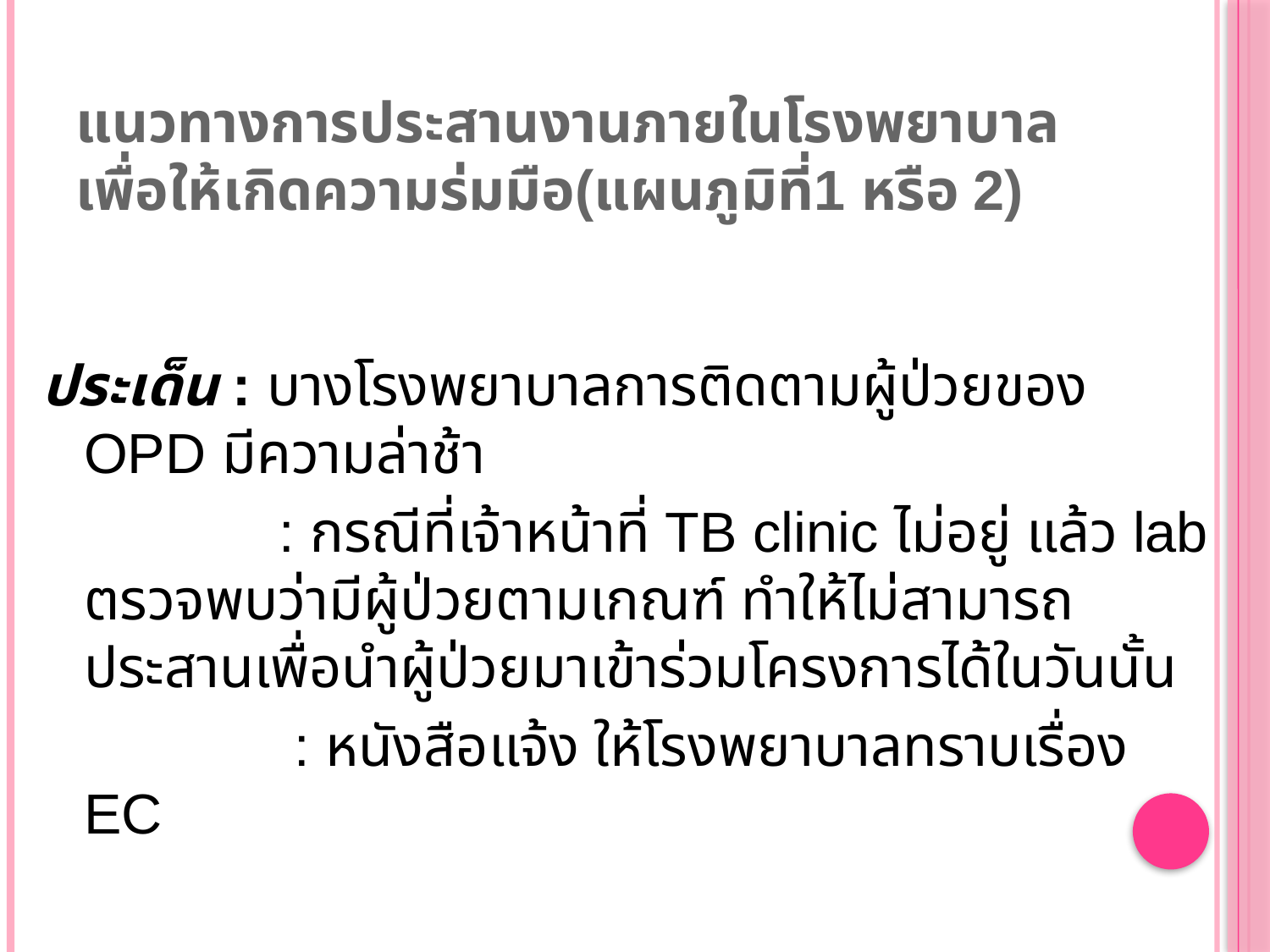

ประเด็น : บางโรงพยาบาลการติดตามผู้ป่วยของ OPD มีความล่าช้า
                 : กรณีที่เจ้าหน้าที่ TB clinic ไม่อยู่ แล้ว lab ตรวจพบว่ามีผู้ป่วยตามเกณฑ์ ทำให้ไม่สามารถประสานเพื่อนำผู้ป่วยมาเข้าร่วมโครงการได้ในวันนั้น
                  : หนังสือแจ้ง ให้โรงพยาบาลทราบเรื่อง EC

# แนวทางการประสานงานภายในโรงพยาบาล เพื่อให้เกิดความร่มมือ(แผนภูมิที่1 หรือ 2)